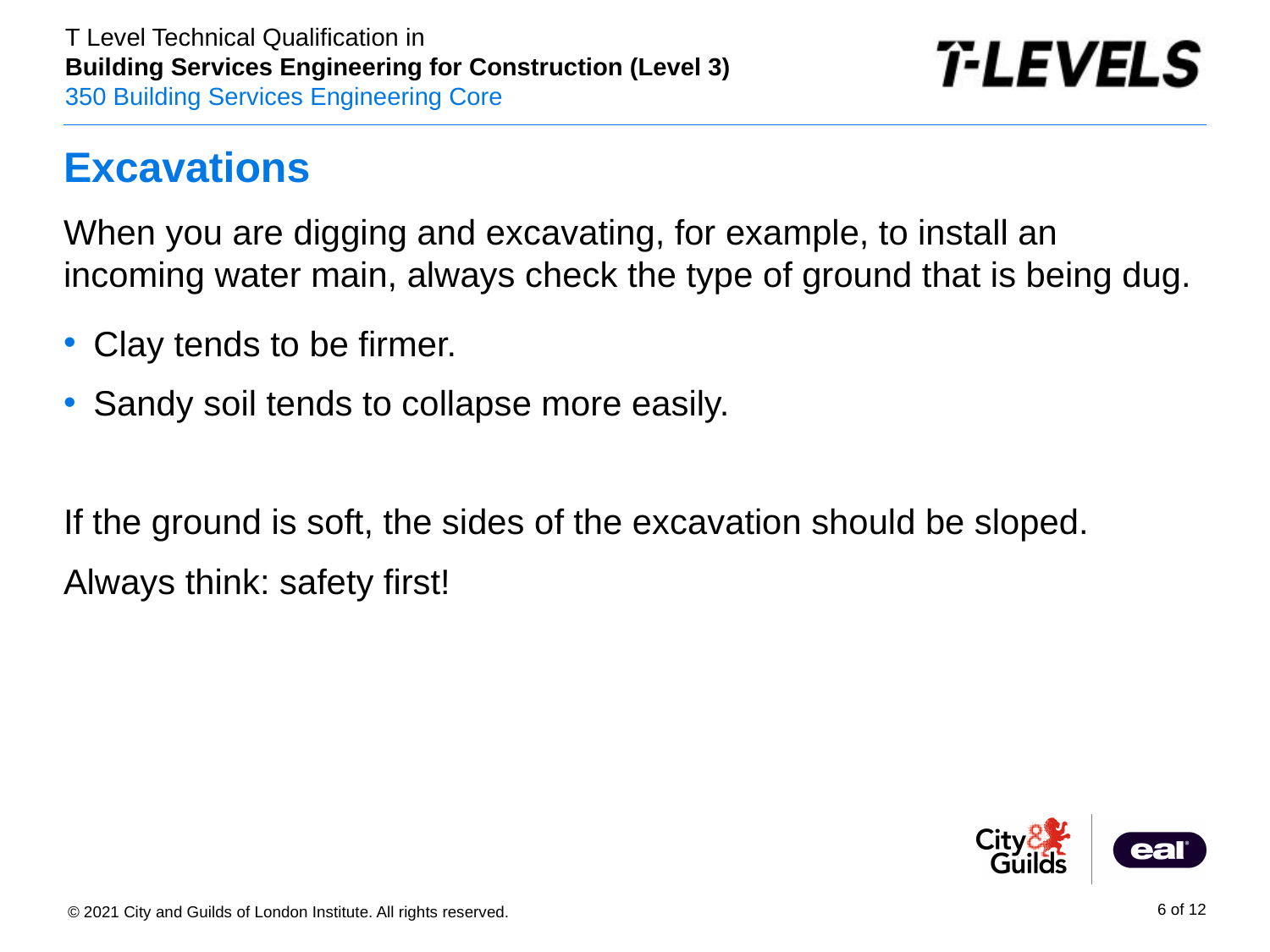

# Excavations
When you are digging and excavating, for example, to install an incoming water main, always check the type of ground that is being dug.
Clay tends to be firmer.
Sandy soil tends to collapse more easily.

If the ground is soft, the sides of the excavation should be sloped.
Always think: safety first!